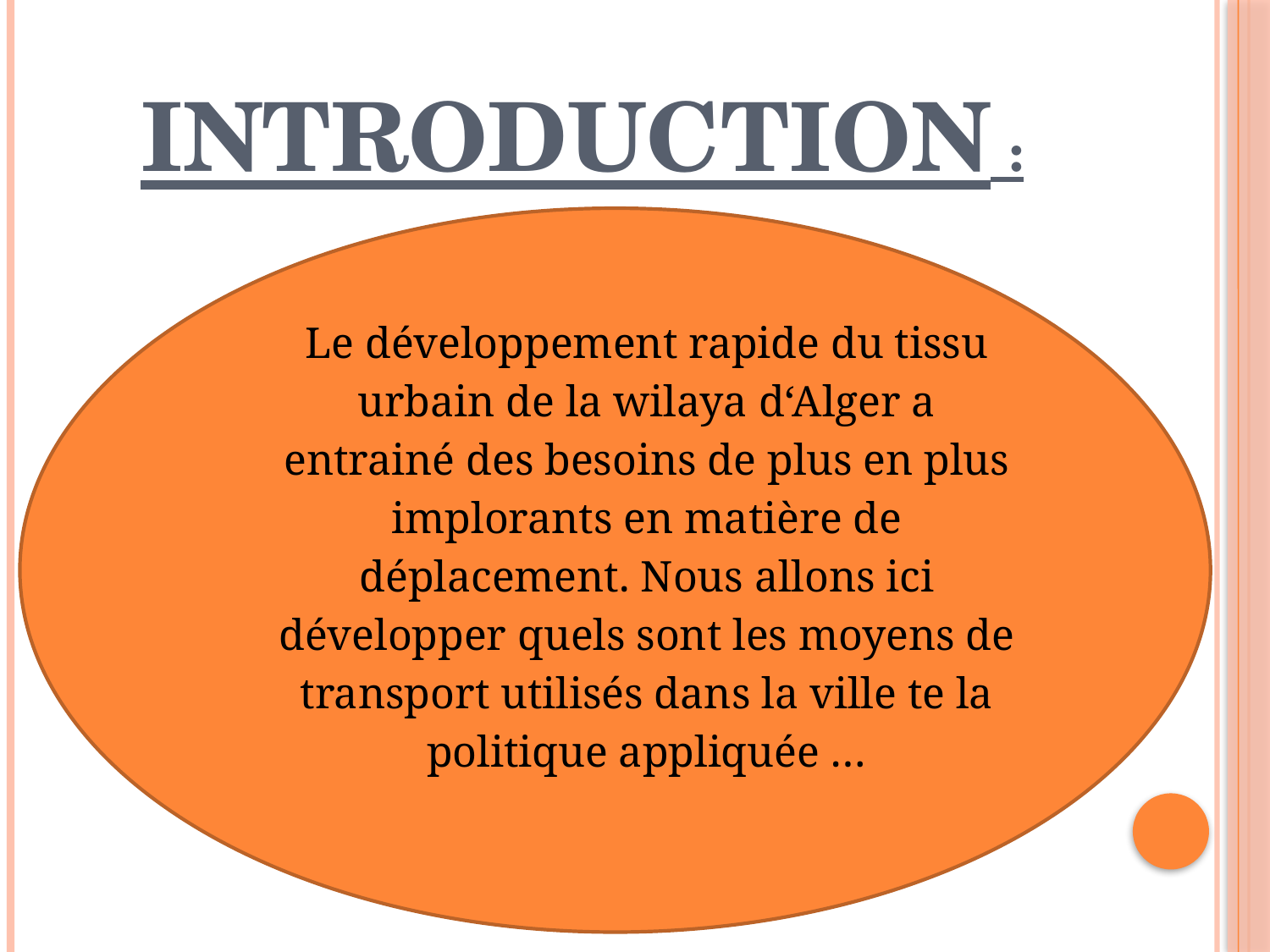

# Introduction :
Le développement rapide du tissu urbain de la wilaya d‘Alger a entrainé des besoins de plus en plus implorants en matière de déplacement. Nous allons ici développer quels sont les moyens de transport utilisés dans la ville te la politique appliquée …